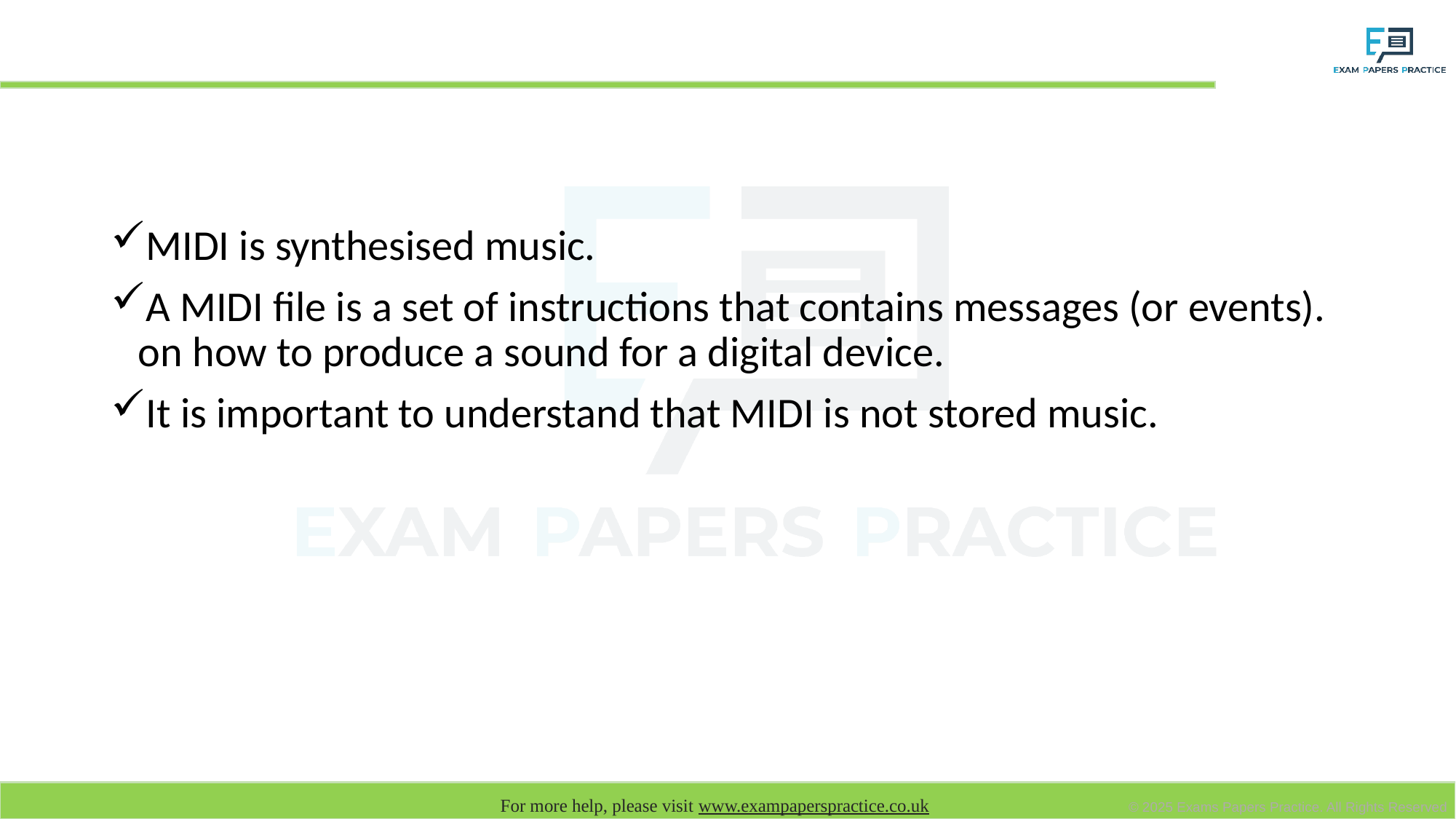

# Musical Instrument Digital Interface (MIIDI)
MIDI is synthesised music.
A MIDI file is a set of instructions that contains messages (or events). on how to produce a sound for a digital device.
It is important to understand that MIDI is not stored music.